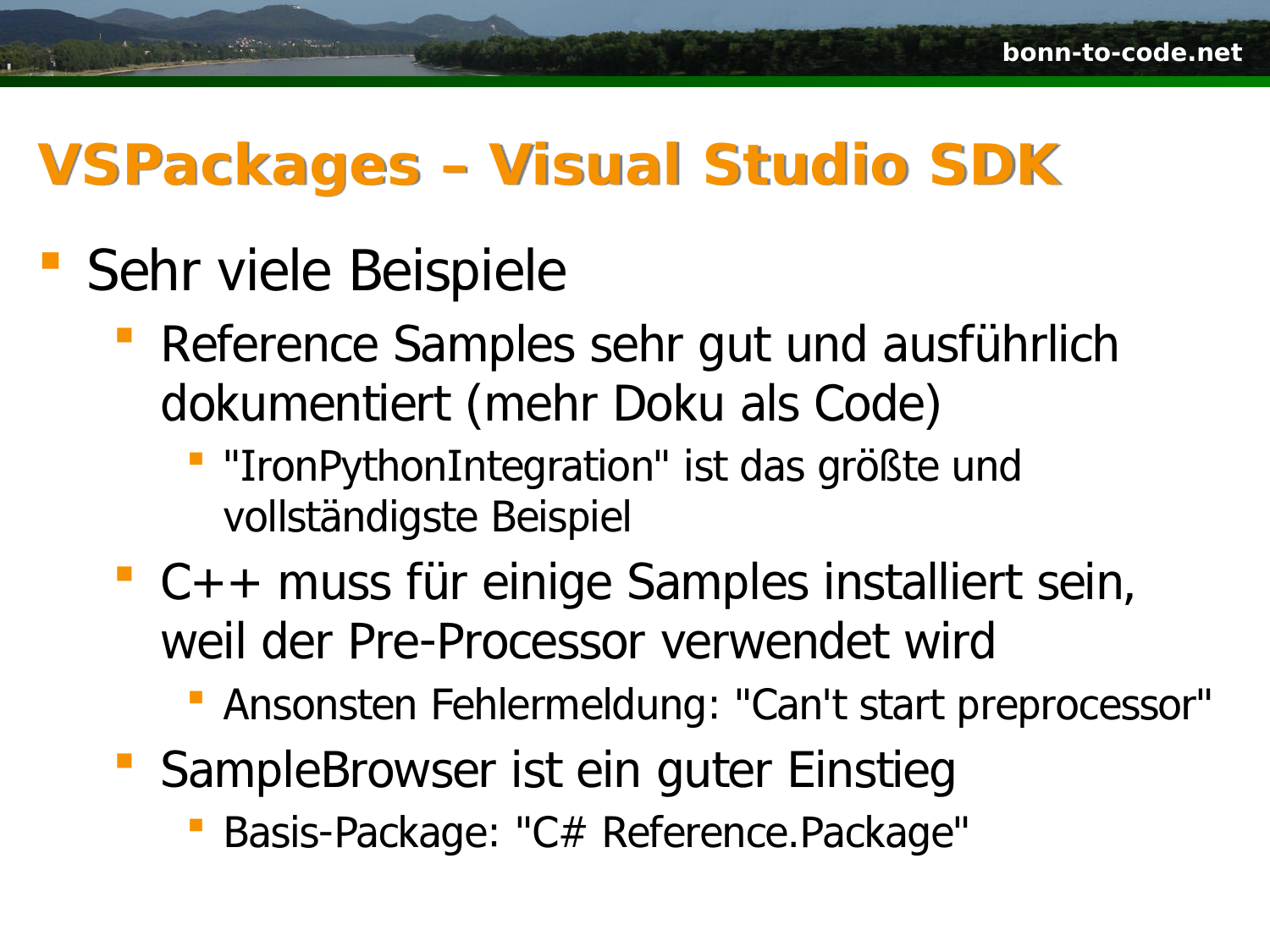

# VSPackages – Visual Studio SDK
Sehr viele Beispiele
Reference Samples sehr gut und ausführlich dokumentiert (mehr Doku als Code)
"IronPythonIntegration" ist das größte und vollständigste Beispiel
C++ muss für einige Samples installiert sein, weil der Pre-Processor verwendet wird
Ansonsten Fehlermeldung: "Can't start preprocessor"
SampleBrowser ist ein guter Einstieg
Basis-Package: "C# Reference.Package"